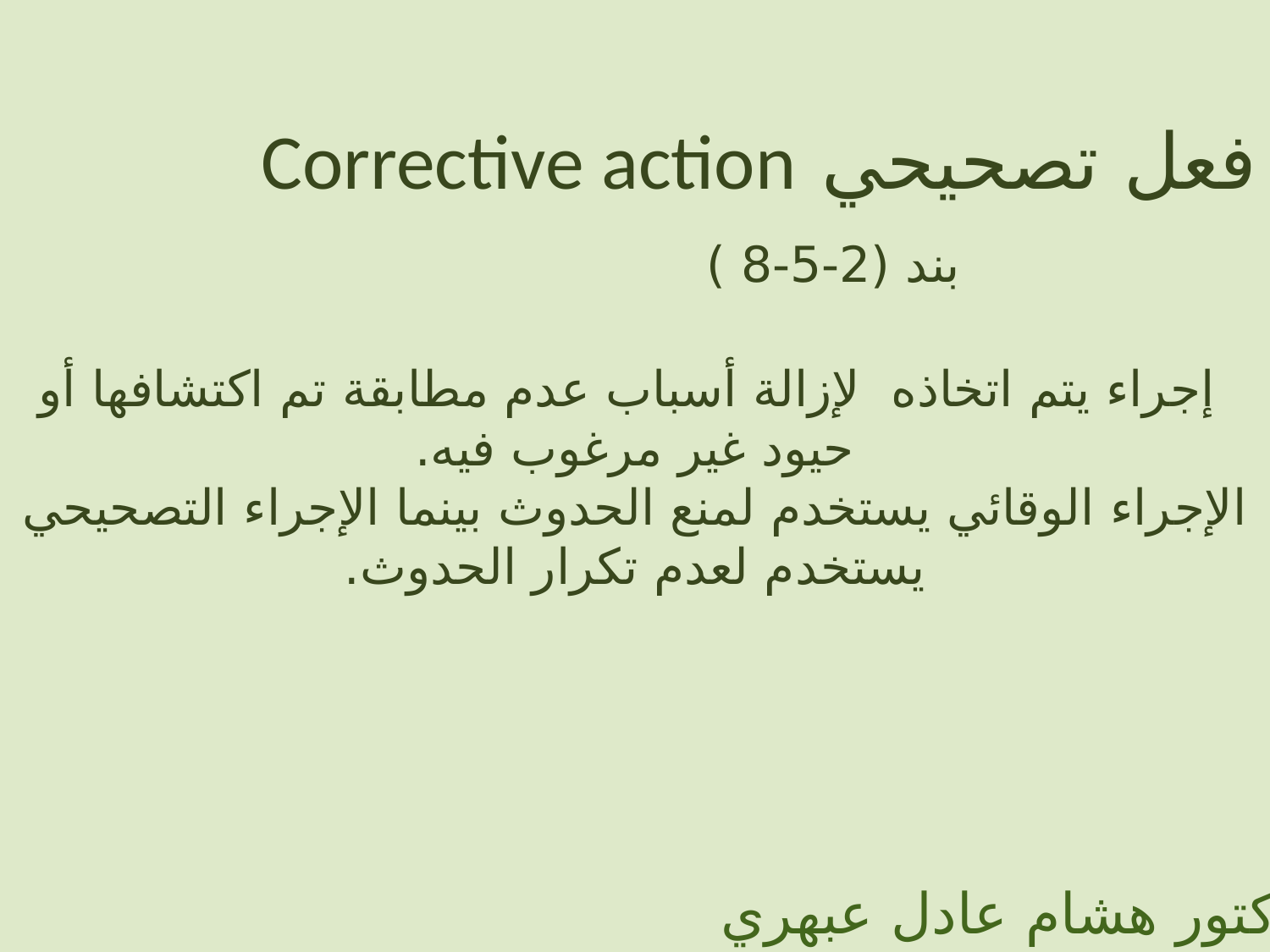

فعل تصحيحي Corrective action                       بند (2-5-8 )

 إجراء يتم اتخاذه  لإزالة أسباب عدم مطابقة تم اكتشافها أو حيود غير مرغوب فيه.
الإجراء الوقائي يستخدم لمنع الحدوث بينما الإجراء التصحيحي يستخدم لعدم تكرار الحدوث.

الدكتور هشام عادل عبهري